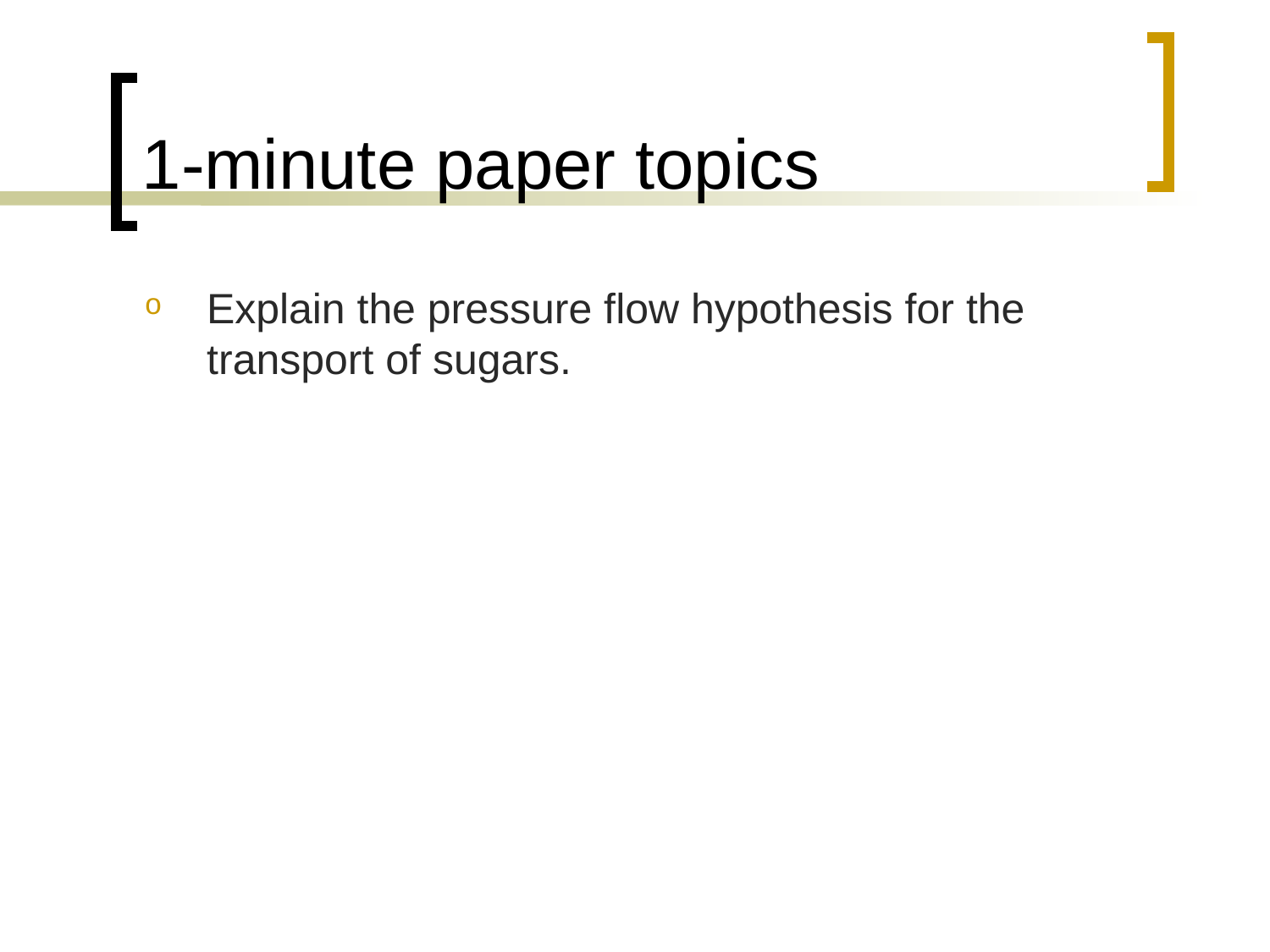

# 1-minute paper topics
Explain the pressure flow hypothesis for the transport of sugars.